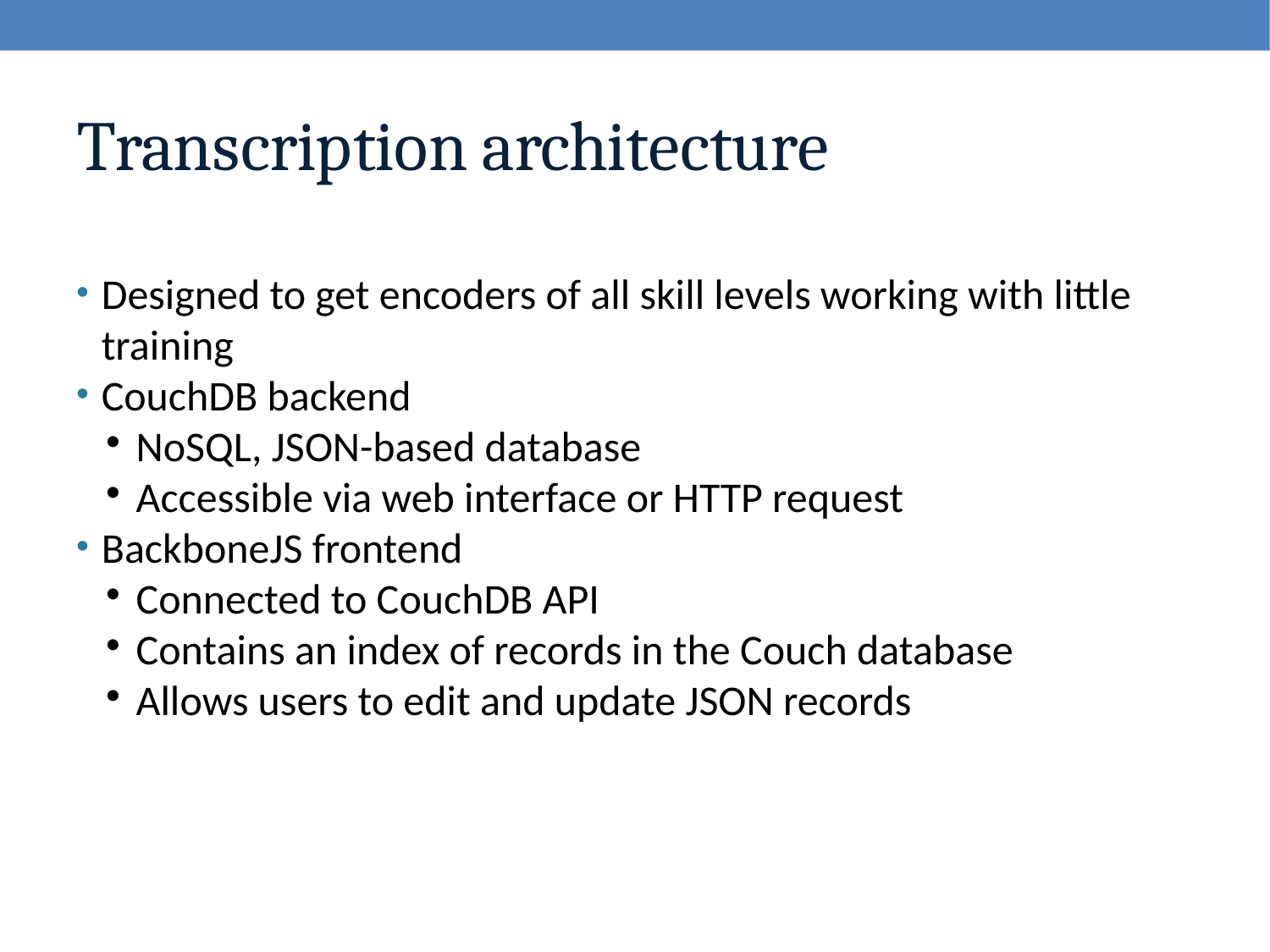

Transcription architecture

Designed to get encoders of all skill levels working with little training
CouchDB backend
NoSQL, JSON-based database
Accessible via web interface or HTTP request
BackboneJS frontend
Connected to CouchDB API
Contains an index of records in the Couch database
Allows users to edit and update JSON records